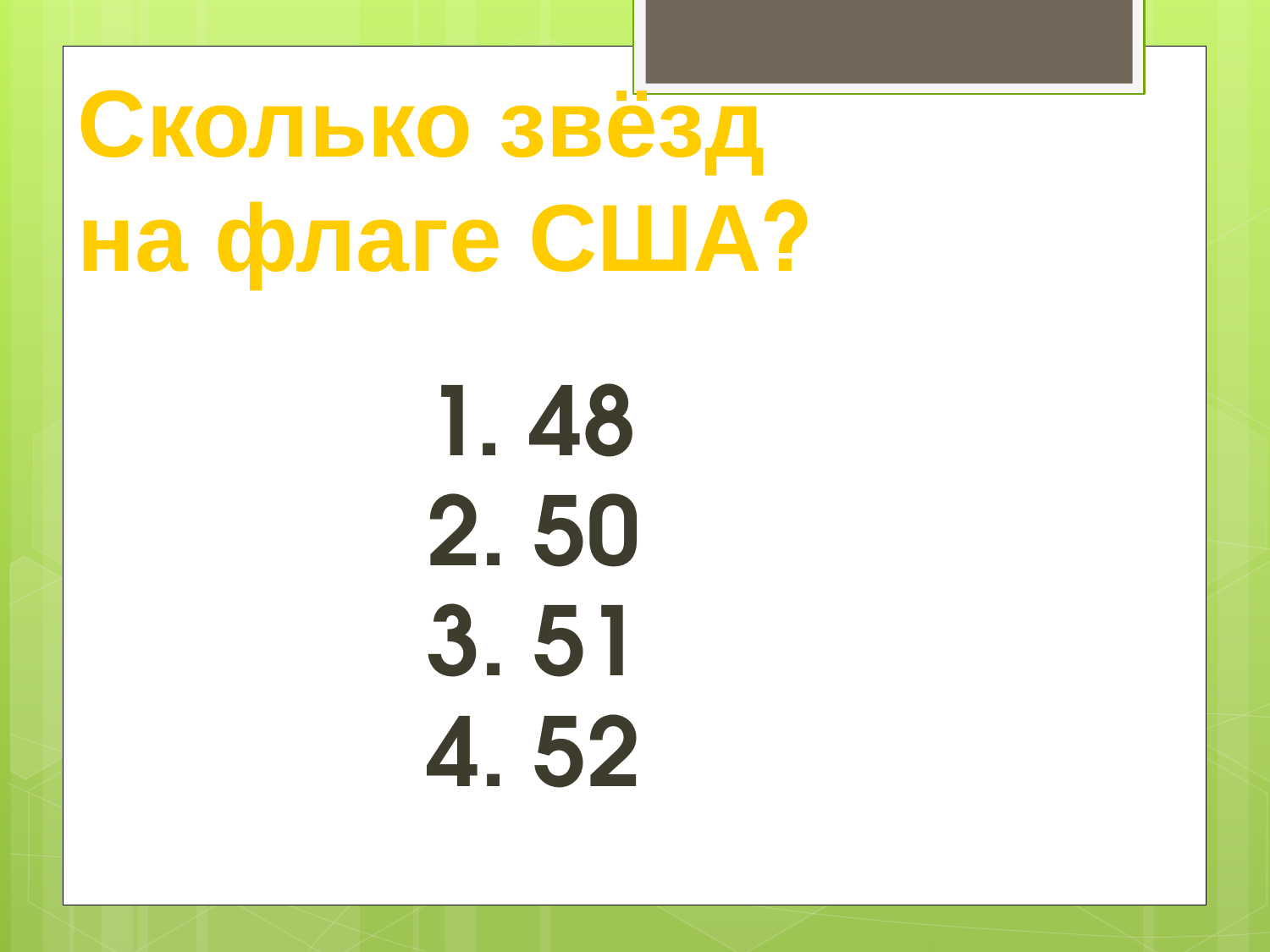

# Сколько звёзд на флаге США?
1. 48
2. 50
3. 51
4. 52